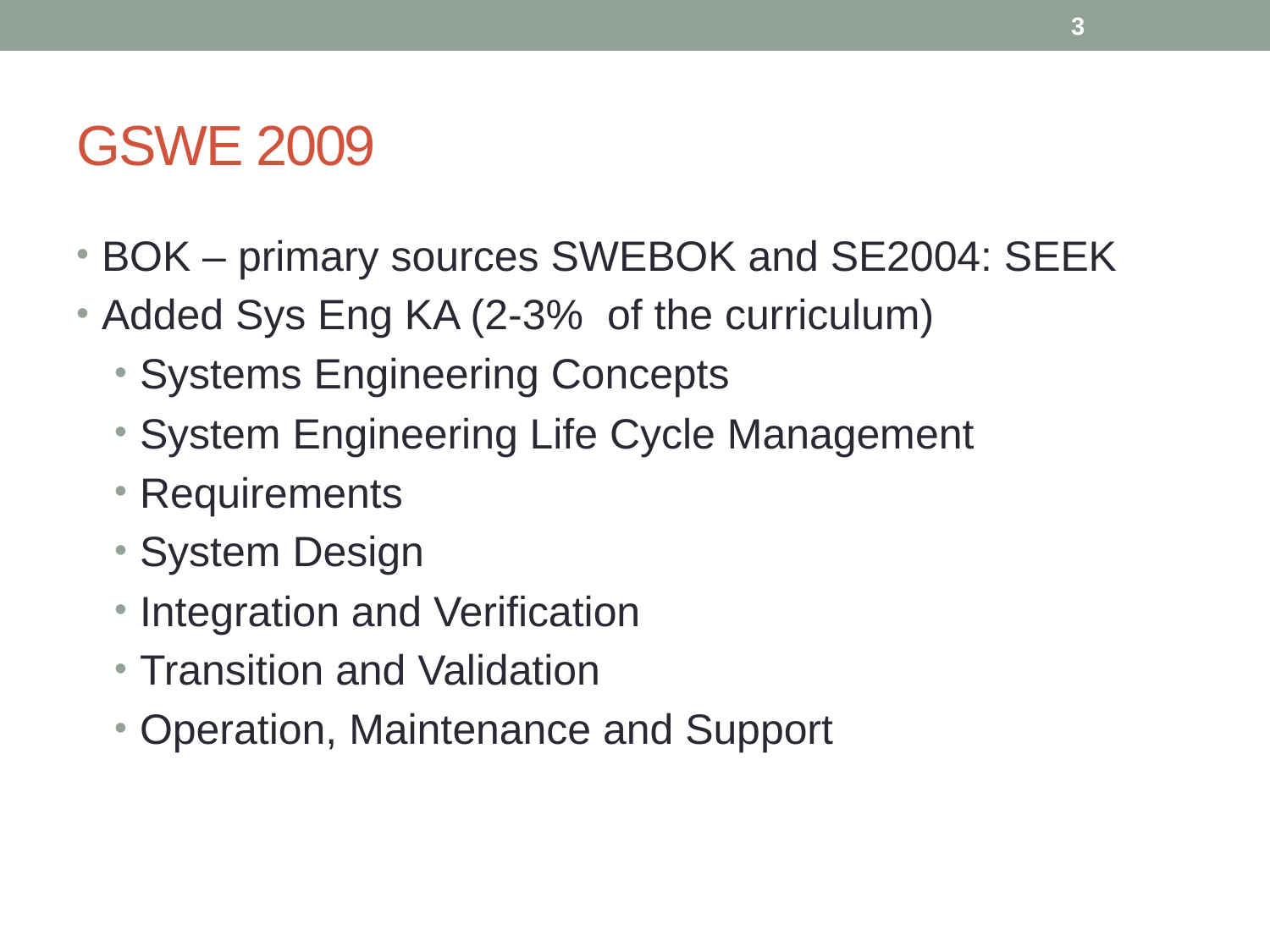

3
# GSWE 2009
BOK – primary sources SWEBOK and SE2004: SEEK
Added Sys Eng KA (2-3%  of the curriculum)
Systems Engineering Concepts
System Engineering Life Cycle Management
Requirements
System Design
Integration and Verification
Transition and Validation
Operation, Maintenance and Support